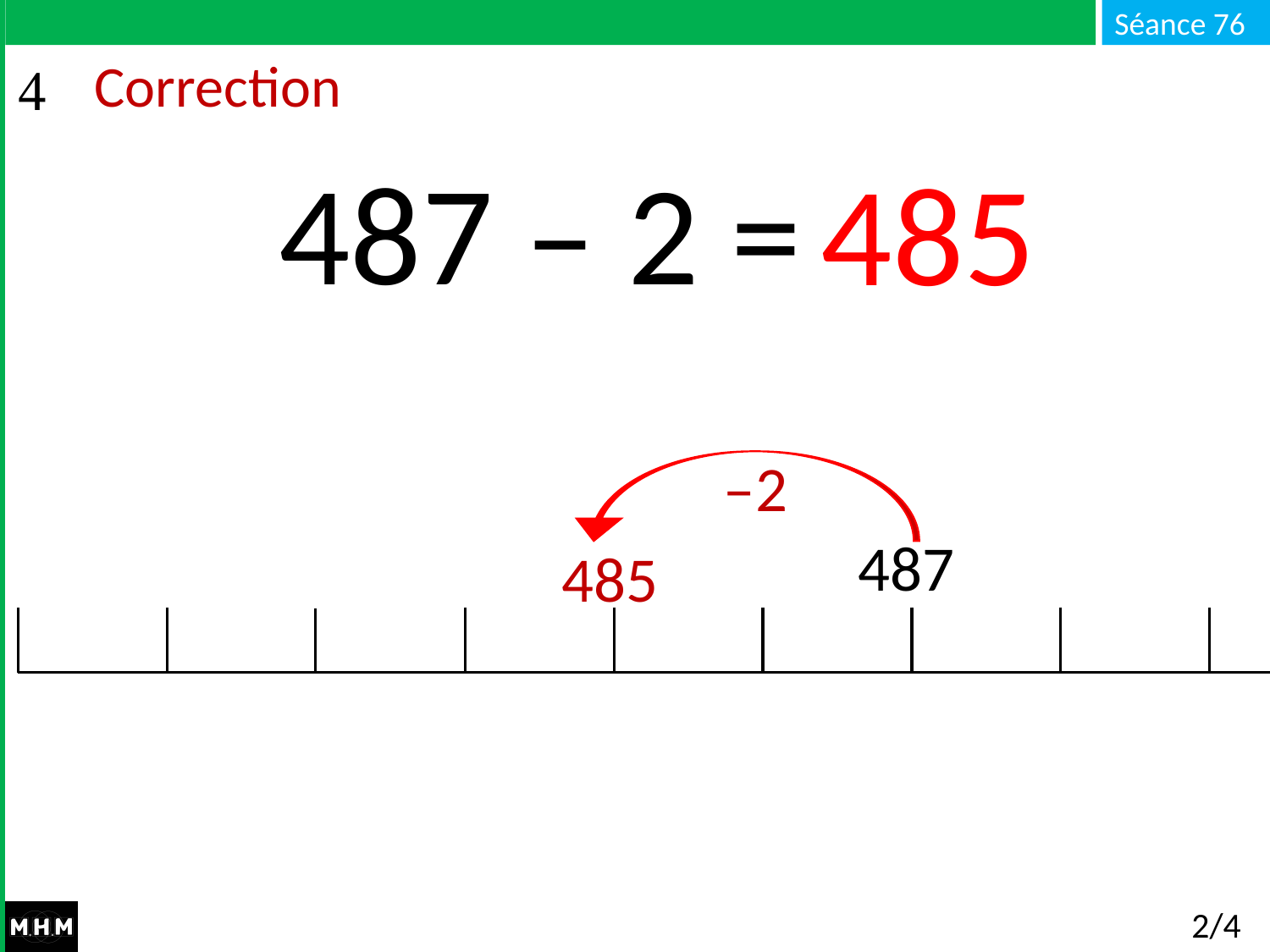

# Correction
487 – 2 = …
485
–2

487
10
485
2/4